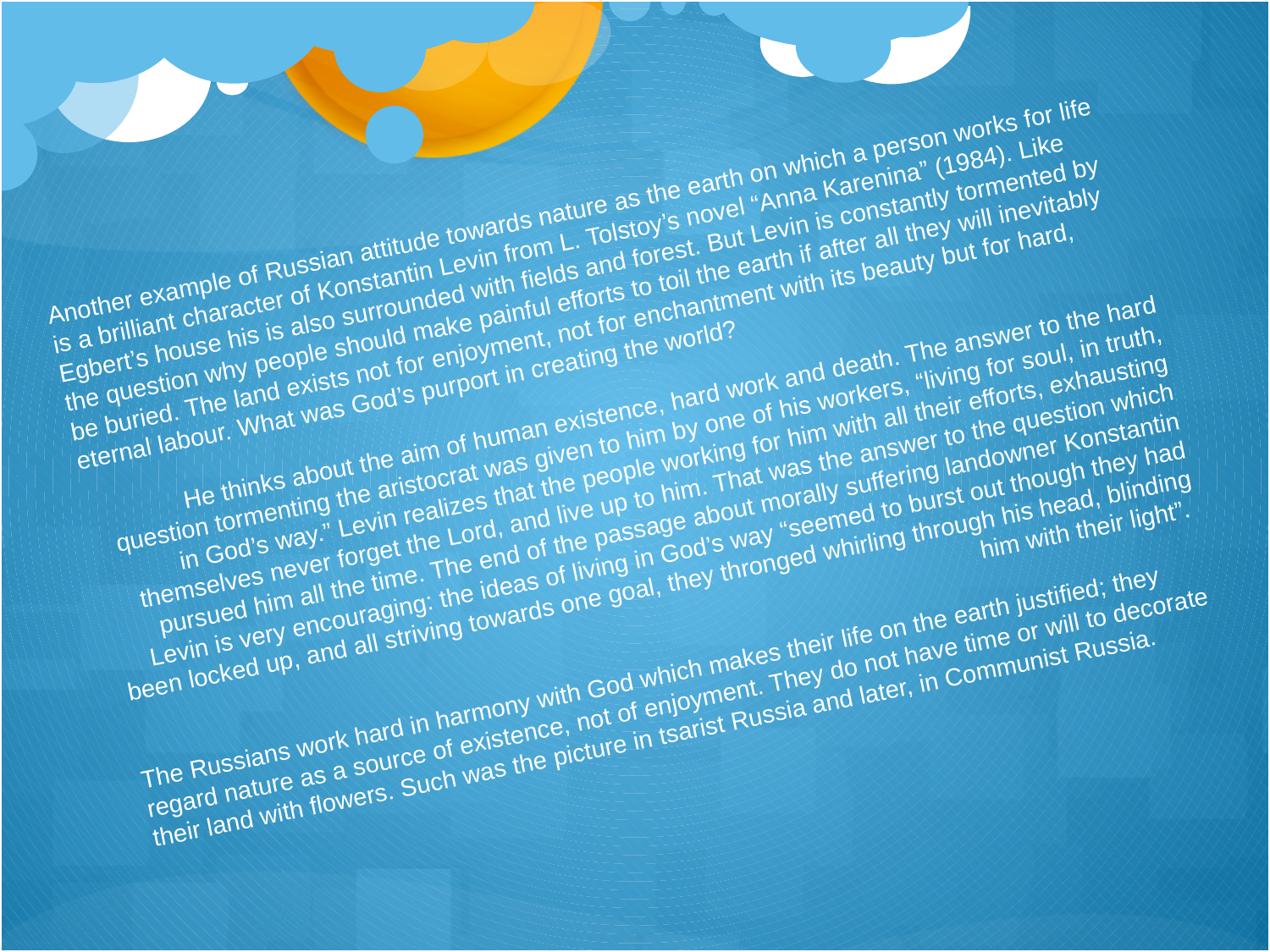

Another example of Russian attitude towards nature as the earth on which a person works for life is a brilliant character of Konstantin Levin from L. Tolstoy’s novel “Anna Karenina” (1984). Like Egbert’s house his is also surrounded with fields and forest. But Levin is constantly tormented by the question why people should make painful efforts to toil the earth if after all they will inevitably be buried. The land exists not for enjoyment, not for enchantment with its beauty but for hard, eternal labour. What was God’s purport in creating the world?

He thinks about the aim of human existence, hard work and death. The answer to the hard question tormenting the aristocrat was given to him by one of his workers, “living for soul, in truth, in God’s way.” Levin realizes that the people working for him with all their efforts, exhausting themselves never forget the Lord, and live up to him. That was the answer to the question which pursued him all the time. The end of the passage about morally suffering landowner Konstantin Levin is very encouraging: the ideas of living in God’s way “seemed to burst out though they had been locked up, and all striving towards one goal, they thronged whirling through his head, blinding him with their light”.

The Russians work hard in harmony with God which makes their life on the earth justified; they regard nature as a source of existence, not of enjoyment. They do not have time or will to decorate their land with flowers. Such was the picture in tsarist Russia and later, in Communist Russia.